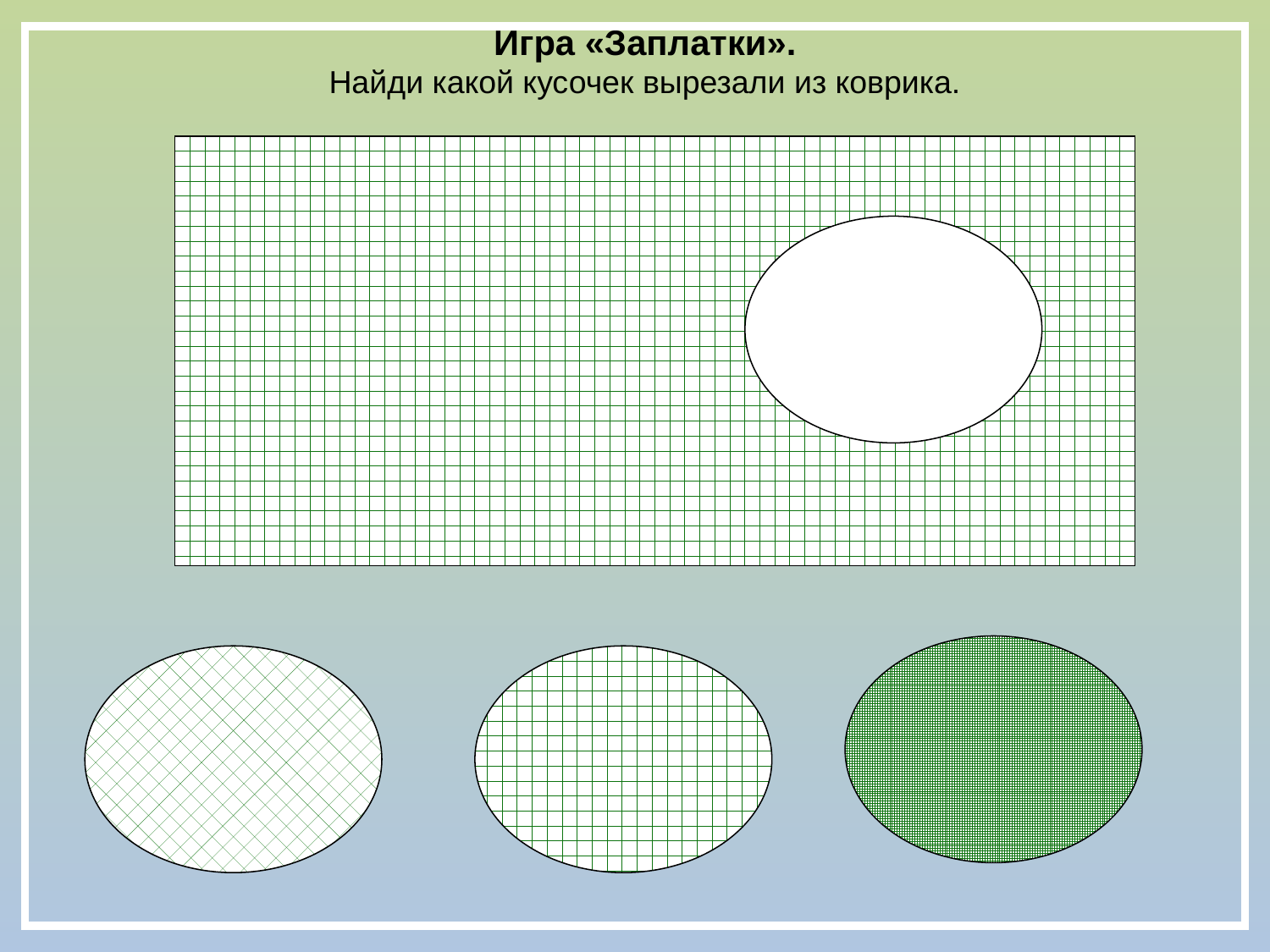

Игра «Заплатки».
Найди какой кусочек вырезали из коврика.